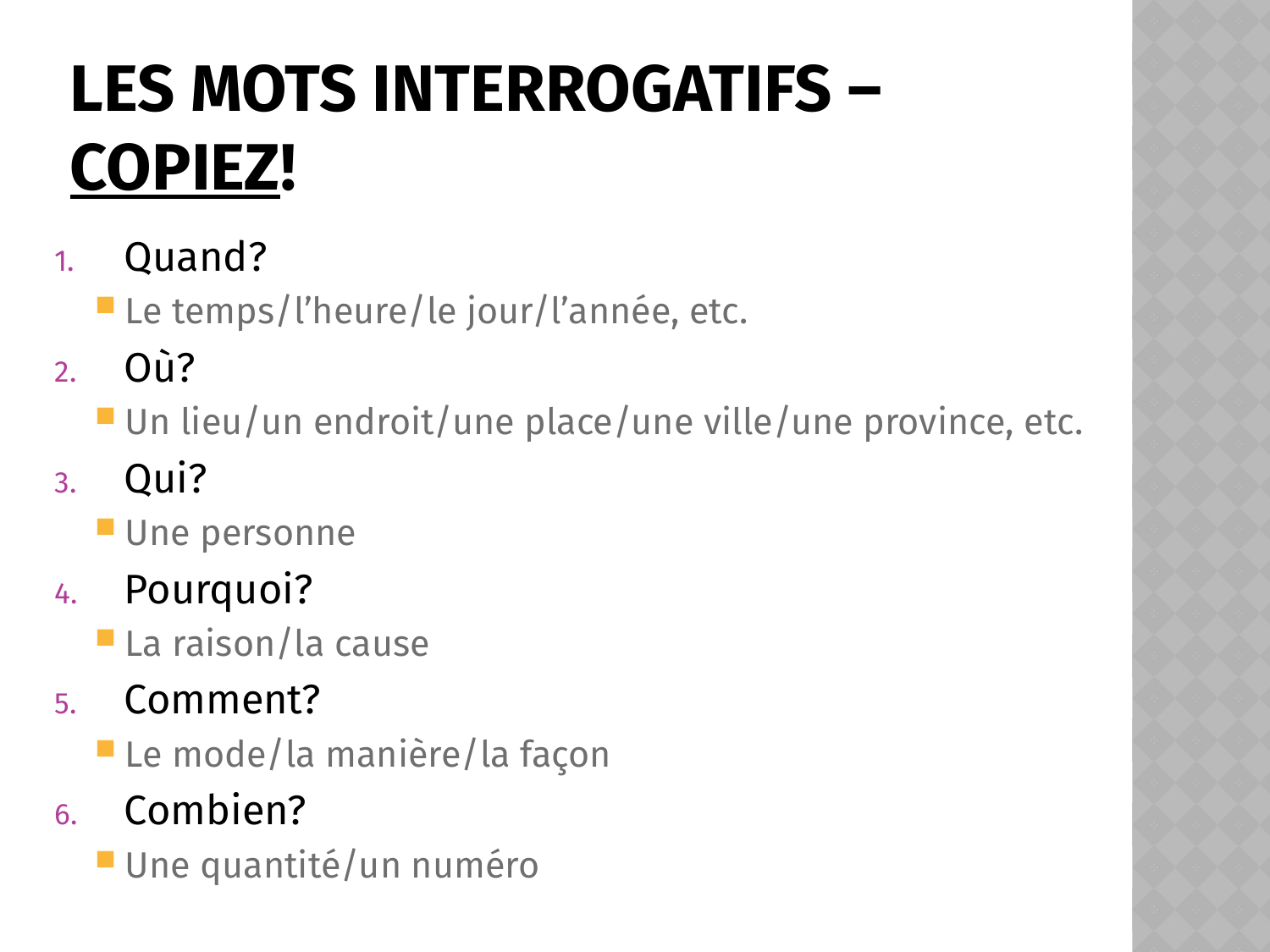

# Les mots interrogatifs – COPIEZ!
Quand?
Le temps/l’heure/le jour/l’année, etc.
Où?
Un lieu/un endroit/une place/une ville/une province, etc.
Qui?
Une personne
Pourquoi?
La raison/la cause
Comment?
Le mode/la manière/la façon
Combien?
Une quantité/un numéro